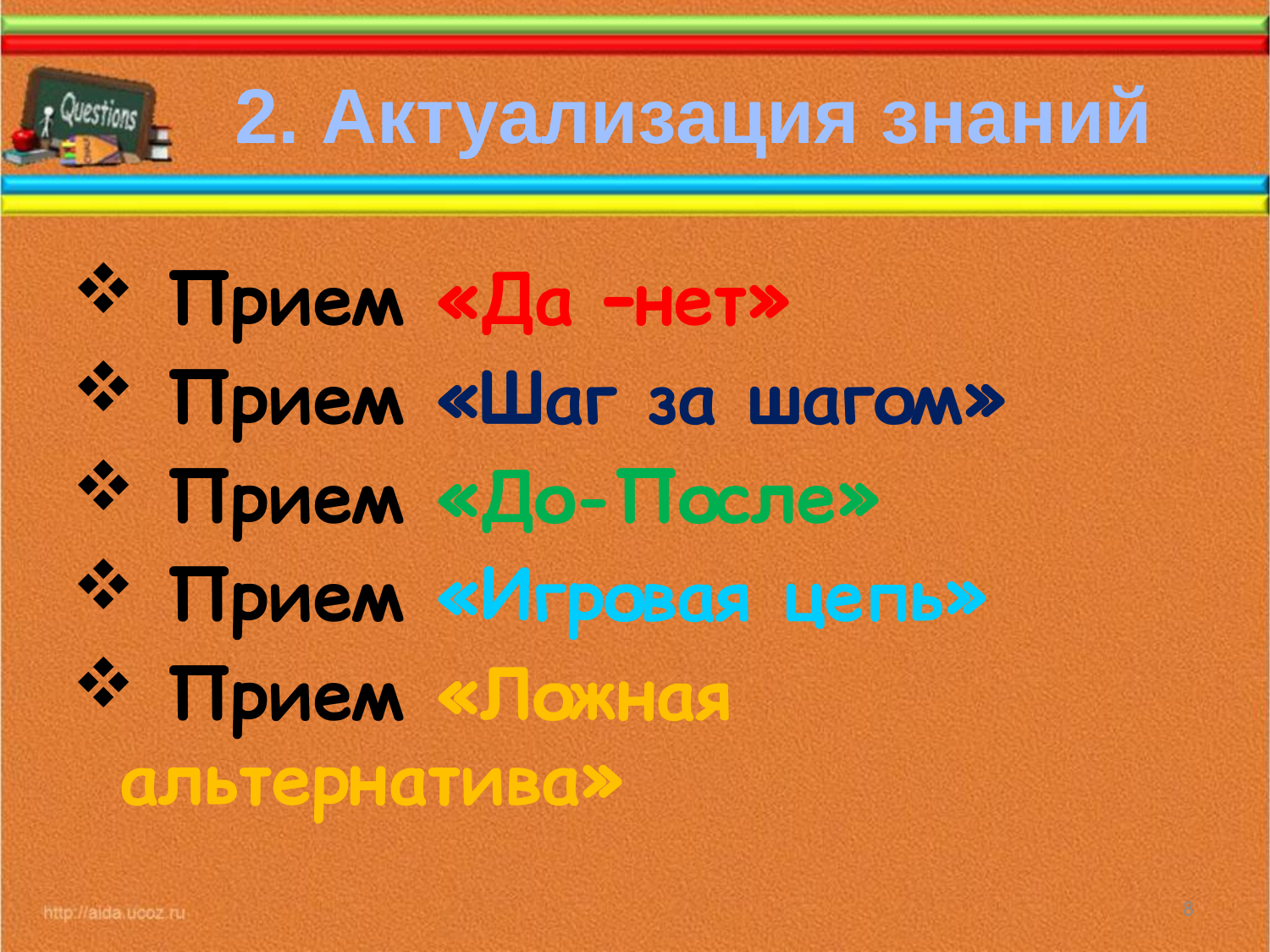

2. Актуализация знаний
 Прием «Да –нет»
 Прием «Шаг за шагом»
 Прием «До-После»
 Прием «Игровая цепь»
 Прием «Ложная   альтернатива»
8